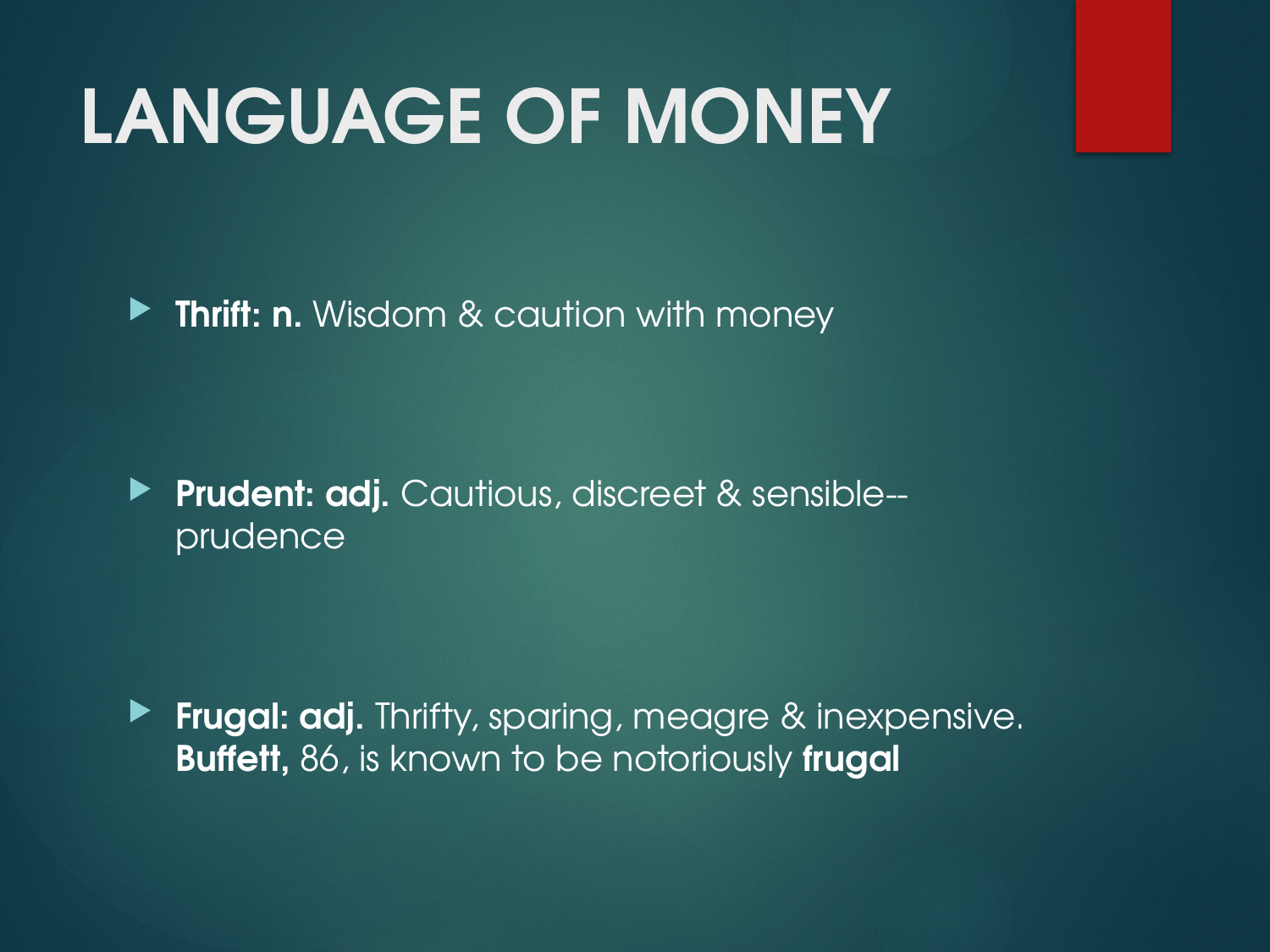

# LANGUAGE OF MONEY
Thrift: n. Wisdom & caution with money

Prudent: adj. Cautious, discreet & sensible--prudence

Frugal: adj. Thrifty, sparing, meagre & inexpensive. Buffett, 86, is known to be notoriously frugal